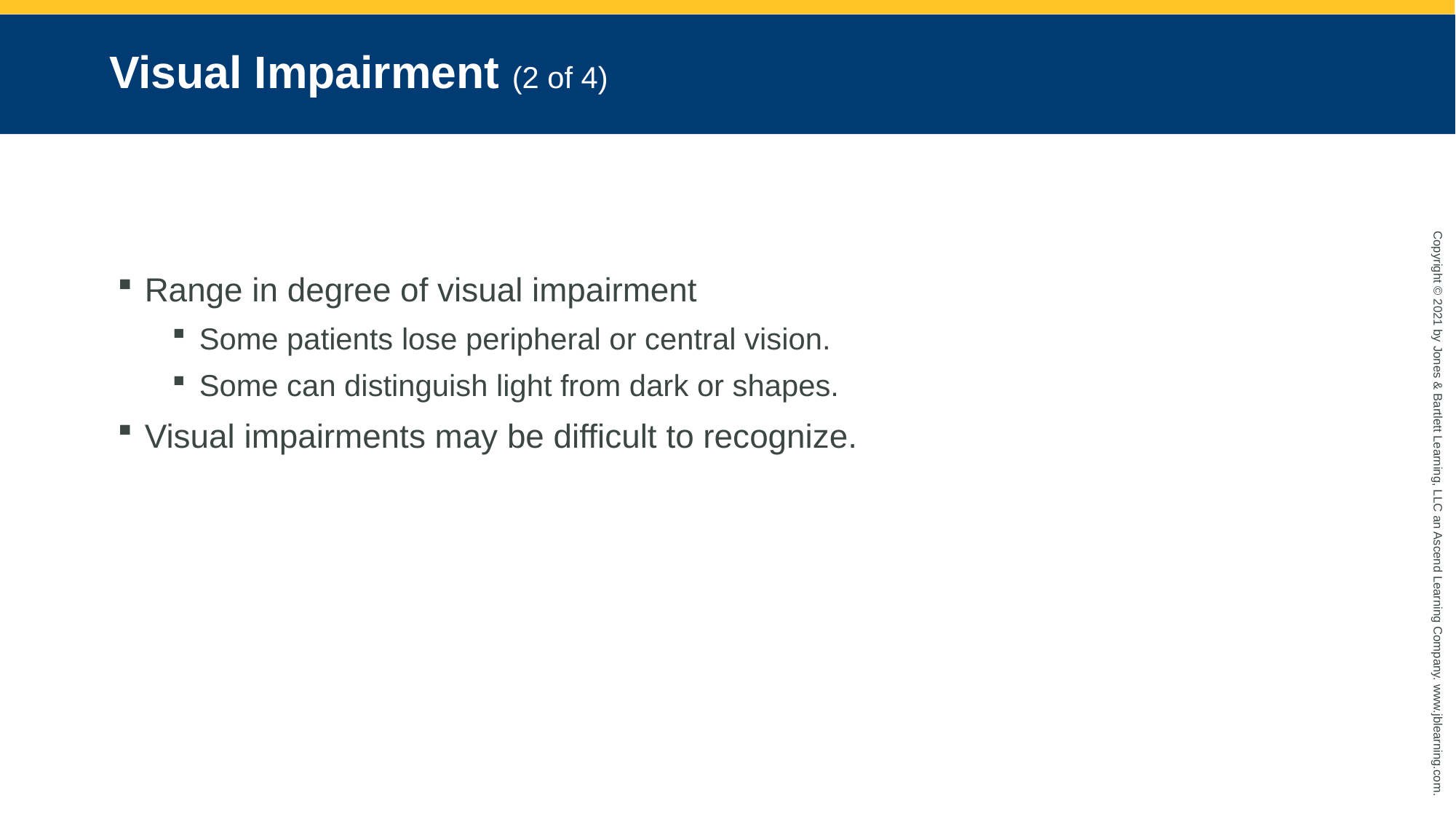

# Visual Impairment (2 of 4)
Range in degree of visual impairment
Some patients lose peripheral or central vision.
Some can distinguish light from dark or shapes.
Visual impairments may be difficult to recognize.